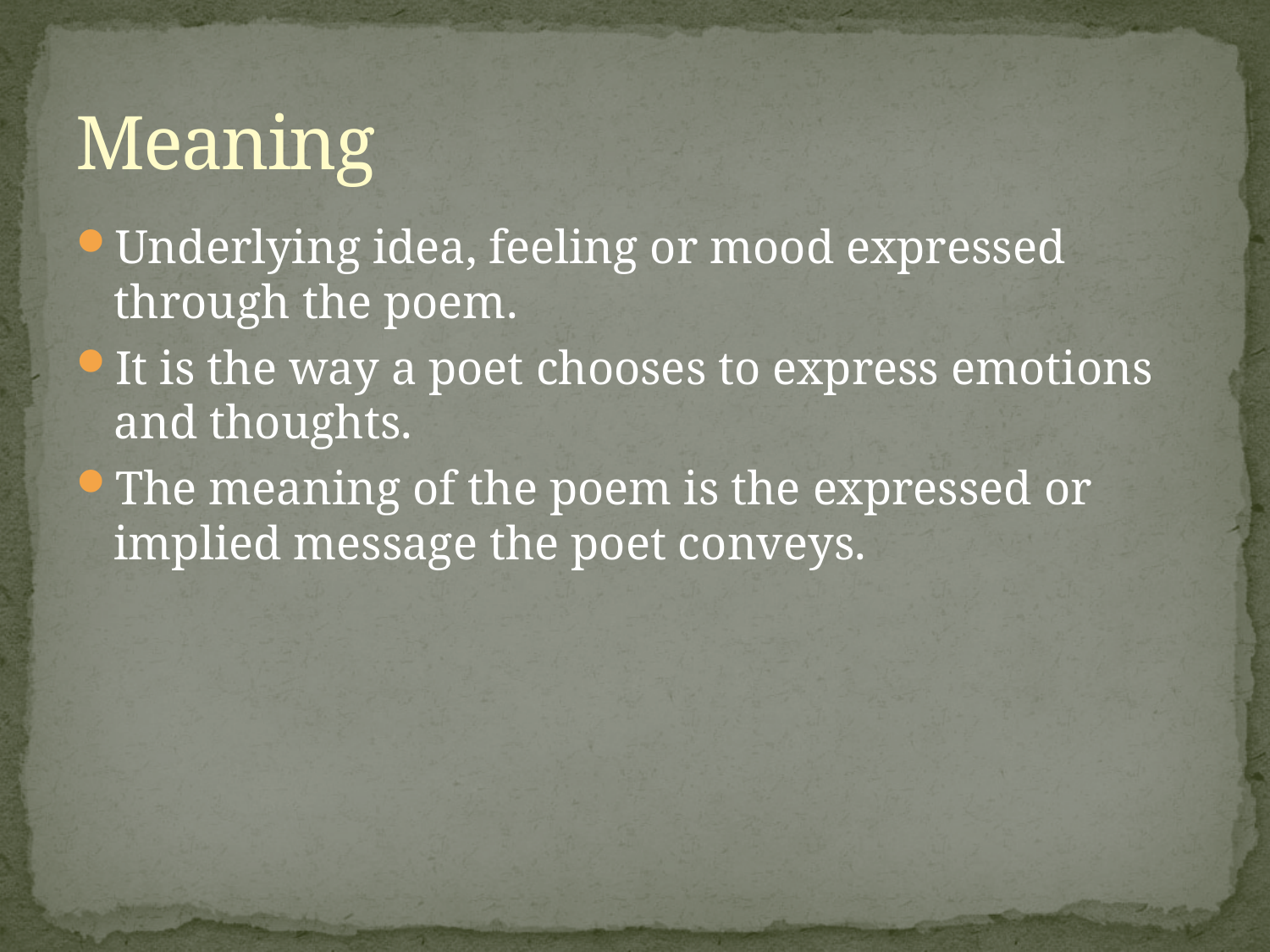

# Meaning
Underlying idea, feeling or mood expressed through the poem.
It is the way a poet chooses to express emotions and thoughts.
The meaning of the poem is the expressed or implied message the poet conveys.